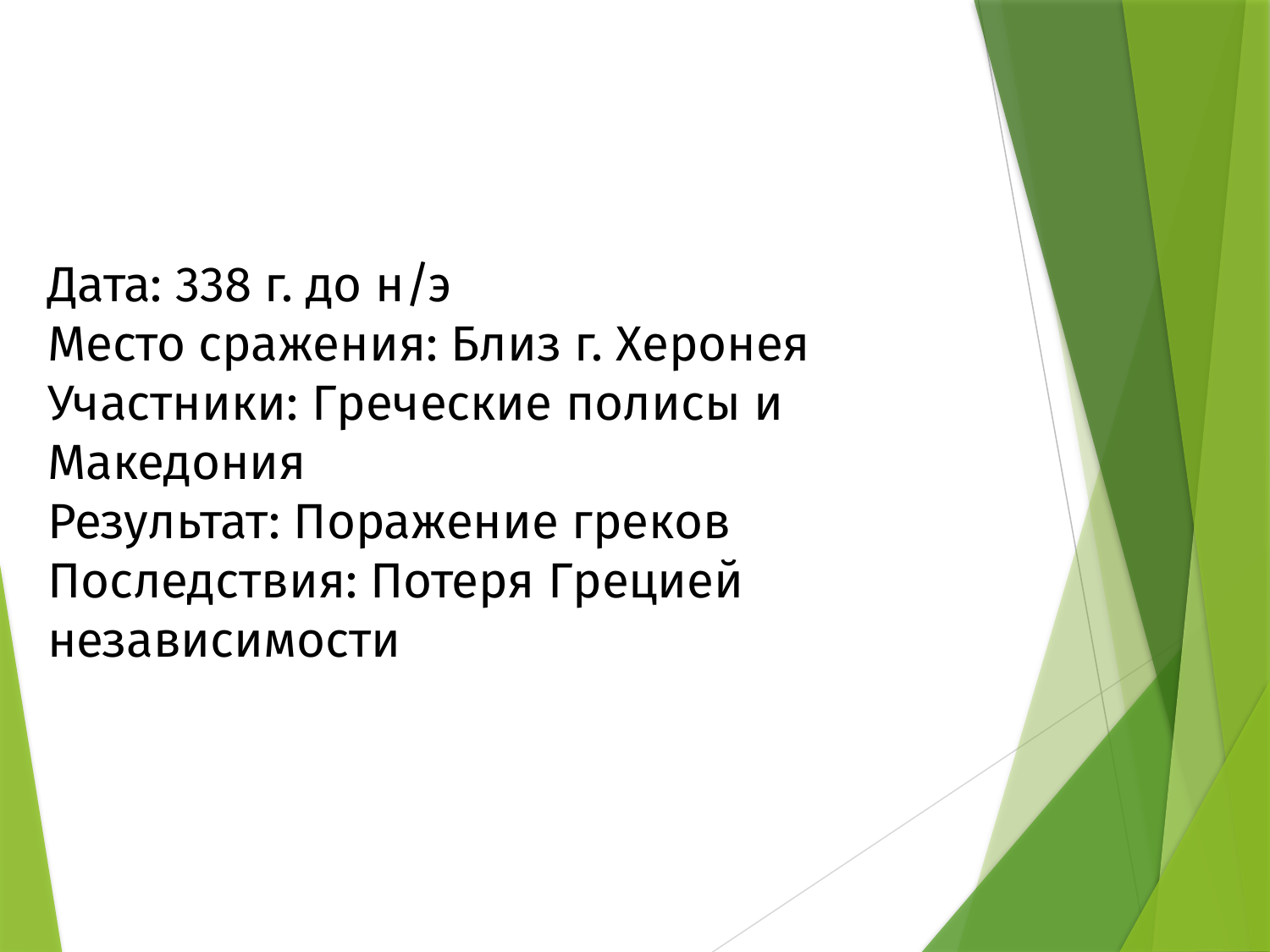

Дата: 338 г. до н/э
Место сражения: Близ г. Херонея
Участники: Греческие полисы и Македония
Результат: Поражение греков
Последствия: Потеря Грецией независимости